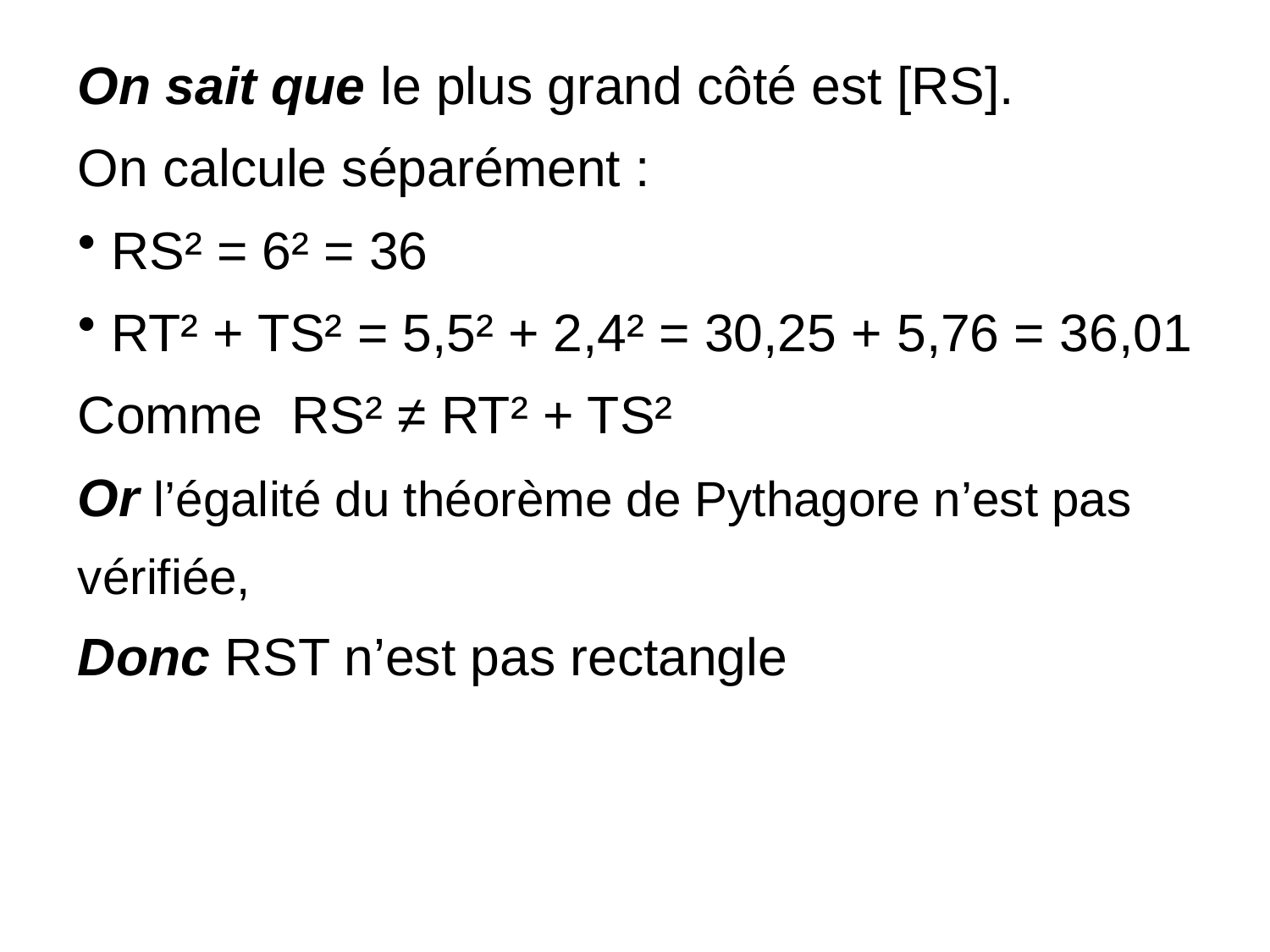

On sait que le plus grand côté est [RS].
On calcule séparément :
 RS² = 6² = 36
 RT² + TS² = 5,5² + 2,4² = 30,25 + 5,76 = 36,01
Comme  RS² ≠ RT² + TS²
Or l’égalité du théorème de Pythagore n’est pas vérifiée,
Donc RST n’est pas rectangle